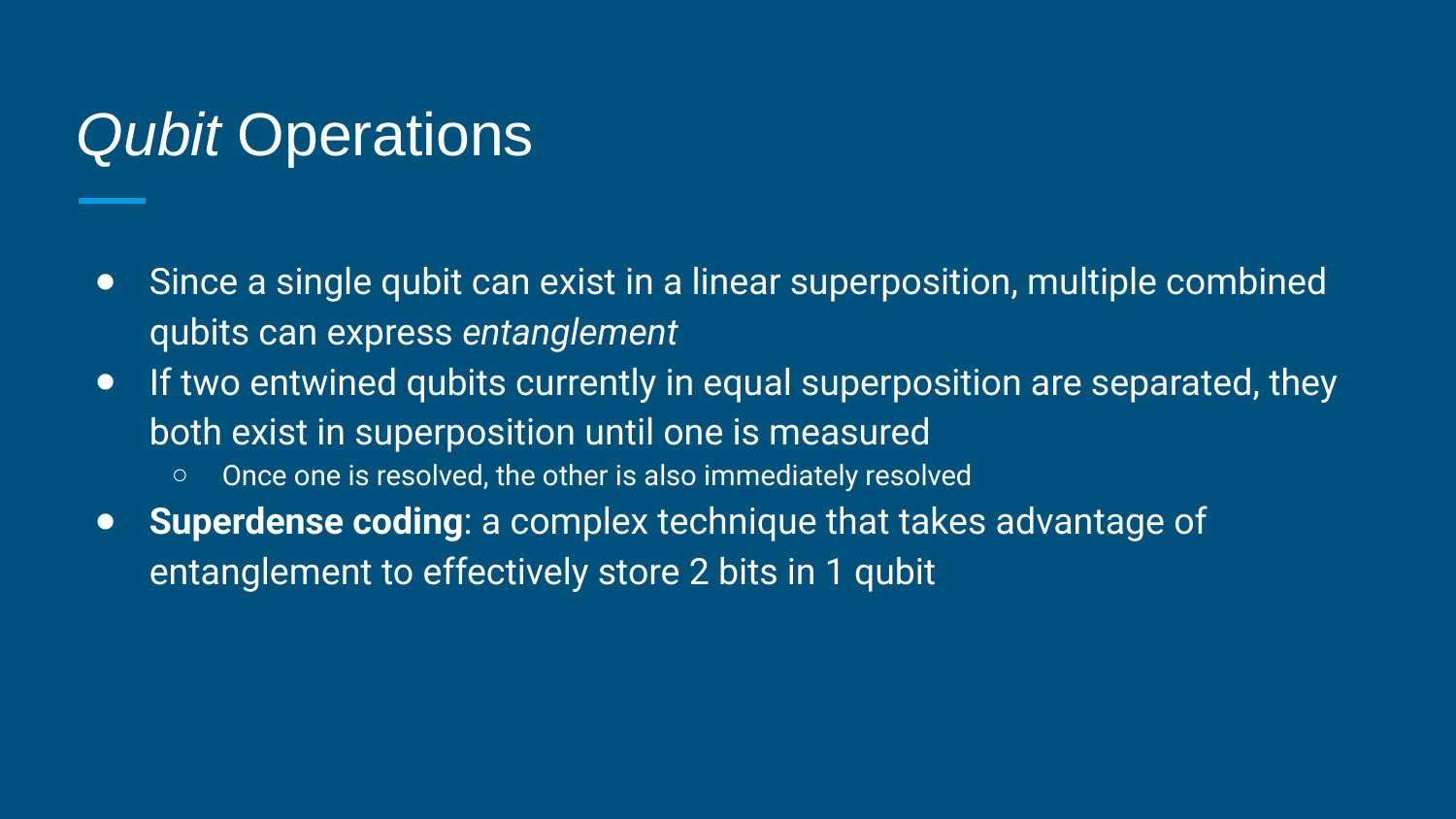

# Qubit Operations
Since a single qubit can exist in a linear superposition, multiple combined qubits can express entanglement
If two entwined qubits currently in equal superposition are separated, they both exist in superposition until one is measured
Once one is resolved, the other is also immediately resolved
Superdense coding: a complex technique that takes advantage of entanglement to effectively store 2 bits in 1 qubit